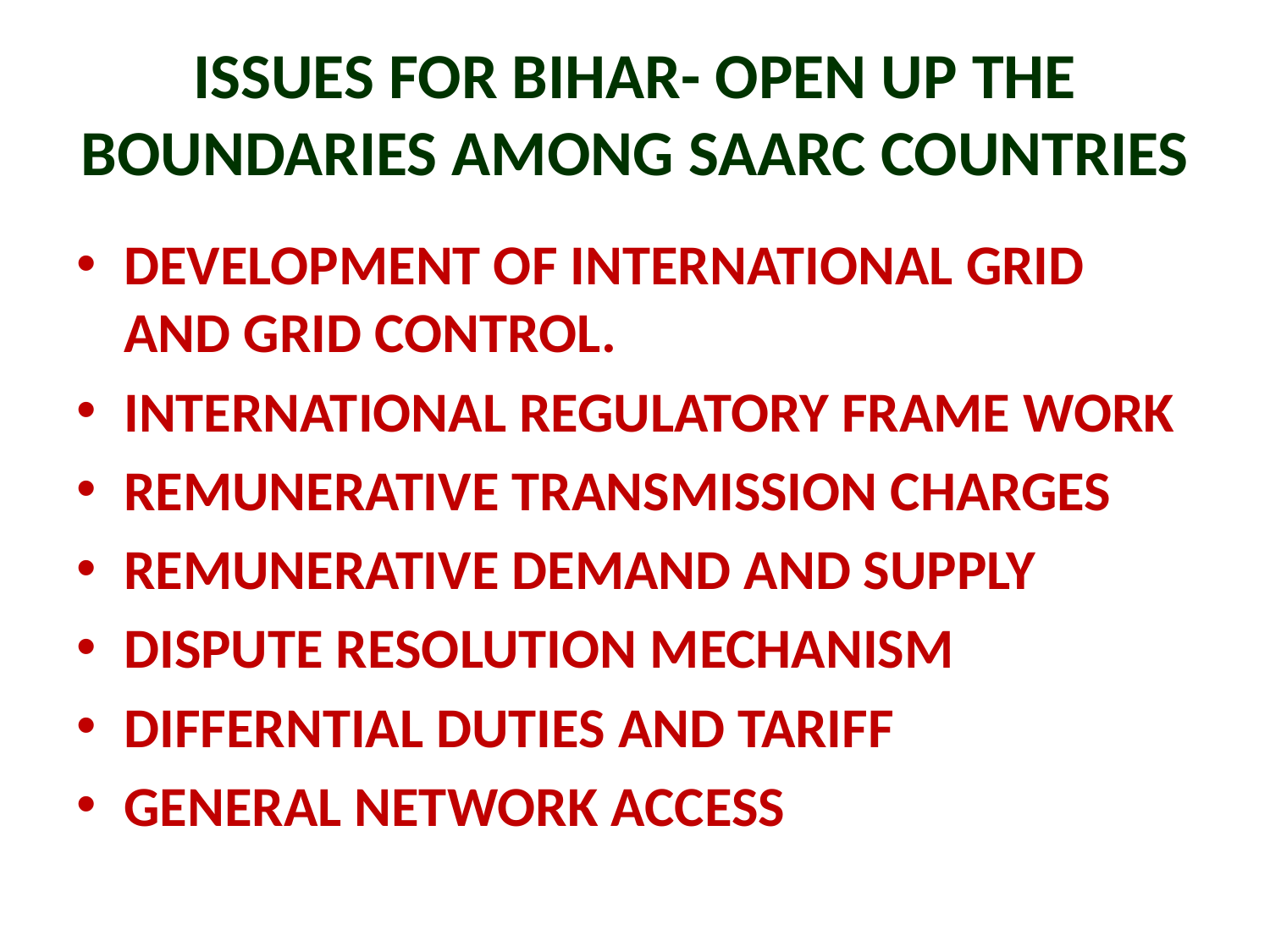

# ISSUES FOR BIHAR- OPEN UP THE BOUNDARIES AMONG SAARC COUNTRIES
DEVELOPMENT OF INTERNATIONAL GRID AND GRID CONTROL.
INTERNATIONAL REGULATORY FRAME WORK
REMUNERATIVE TRANSMISSION CHARGES
REMUNERATIVE DEMAND AND SUPPLY
DISPUTE RESOLUTION MECHANISM
DIFFERNTIAL DUTIES AND TARIFF
GENERAL NETWORK ACCESS